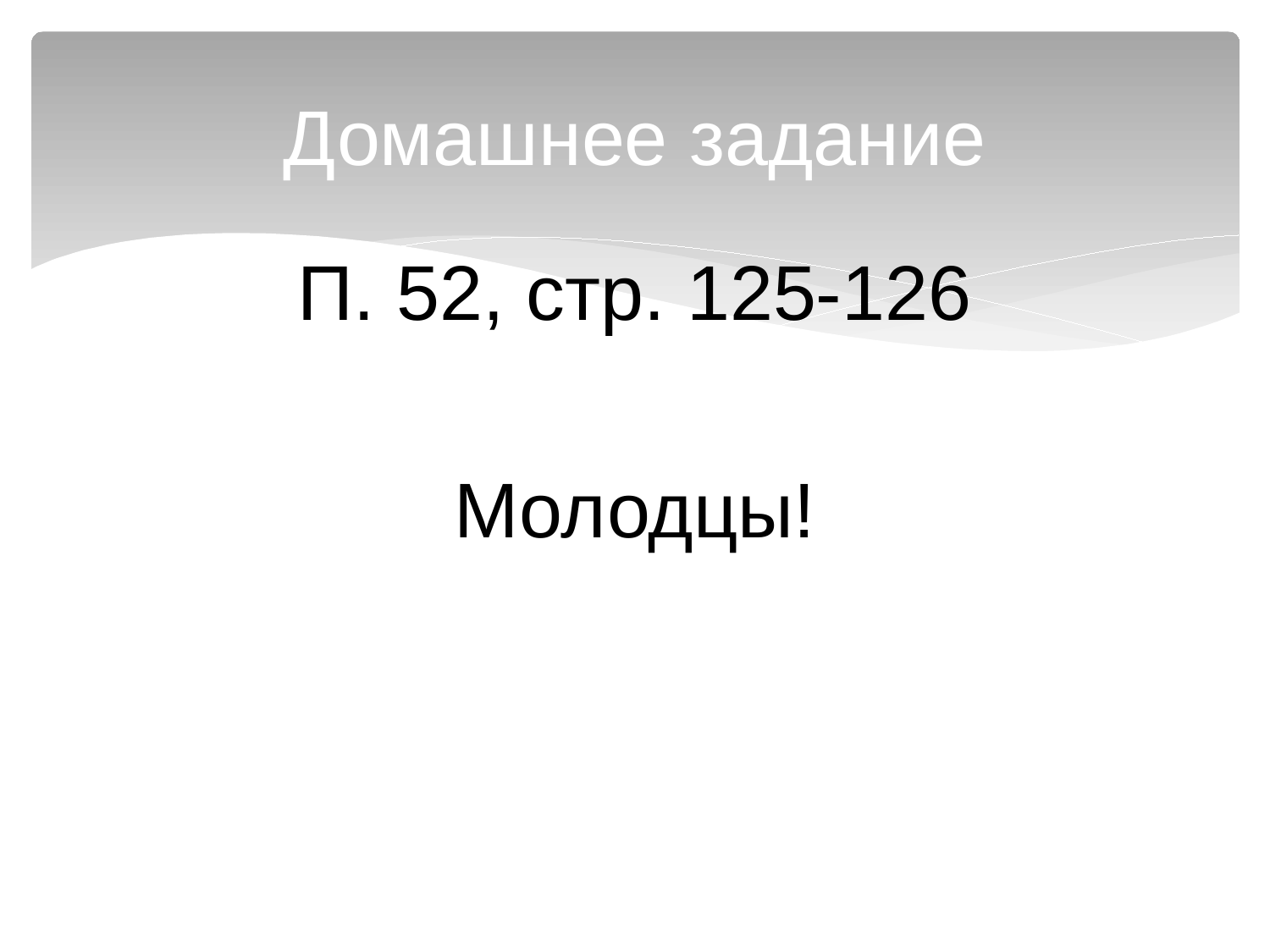

# Домашнее задание
П. 52, стр. 125-126

Молодцы!